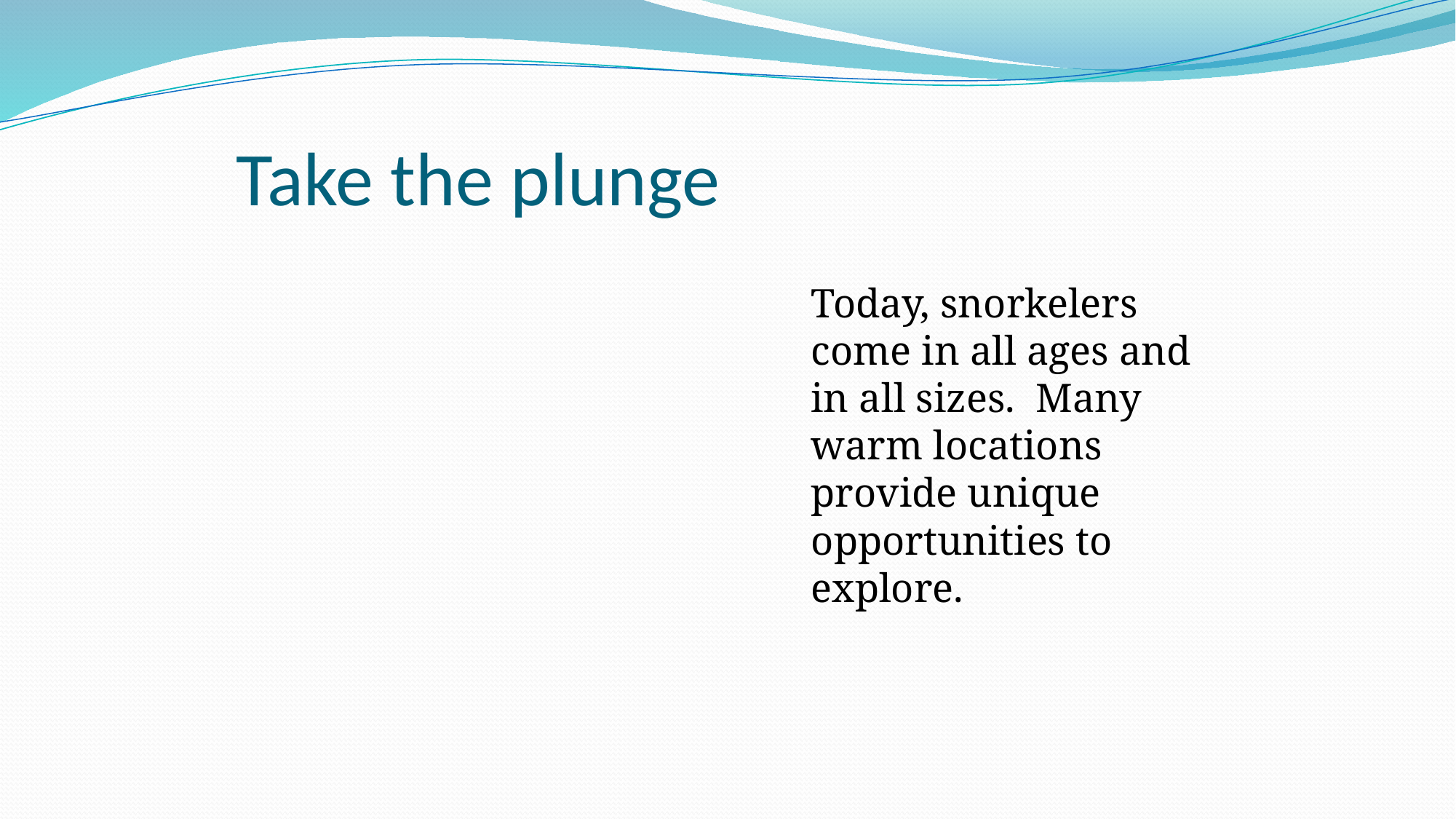

# Take the plunge
Today, snorkelers come in all ages and in all sizes.  Many warm locations provide unique opportunities to explore.